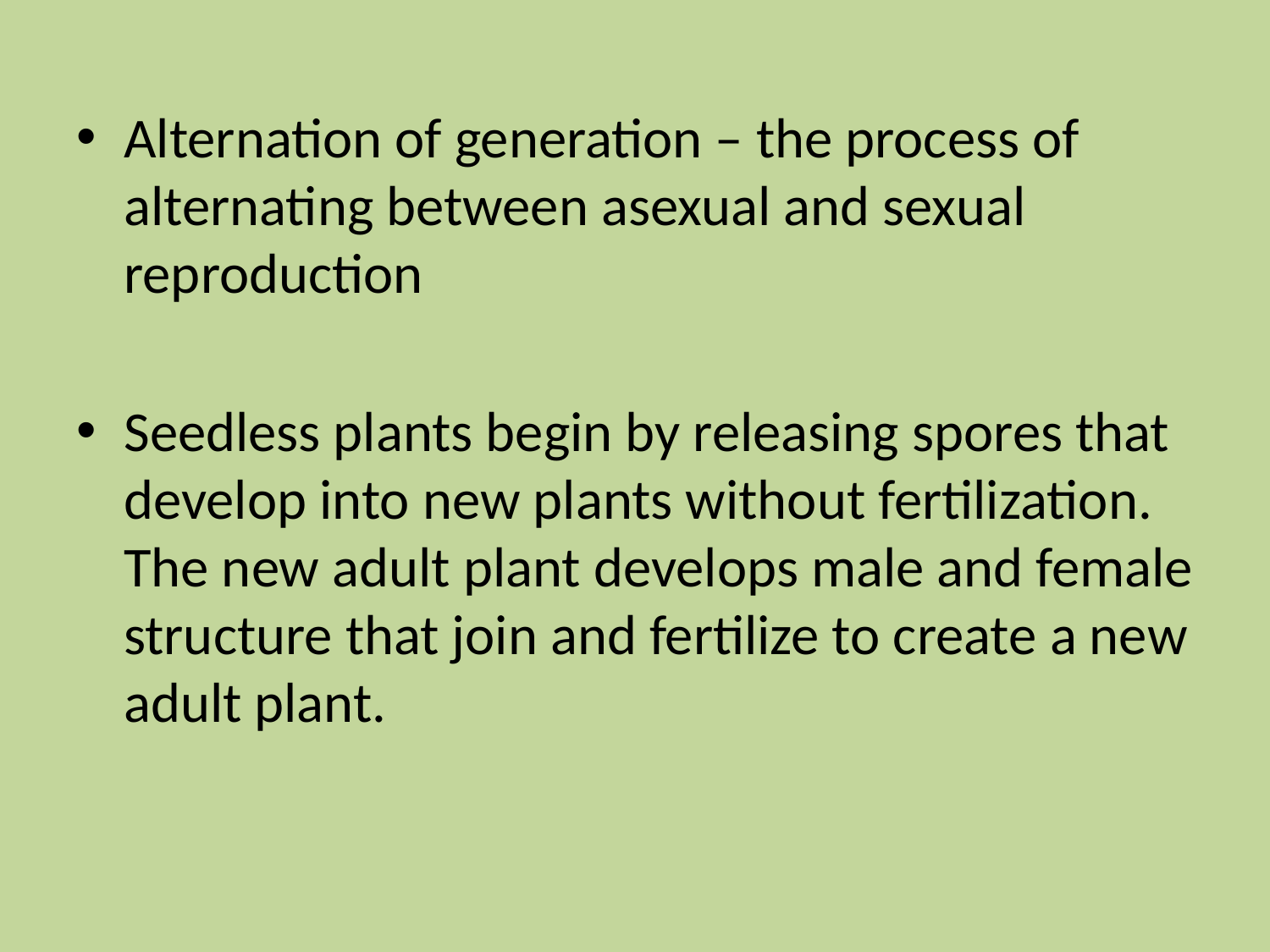

Alternation of generation – the process of alternating between asexual and sexual reproduction

Seedless plants begin by releasing spores that develop into new plants without fertilization. The new adult plant develops male and female structure that join and fertilize to create a new adult plant.